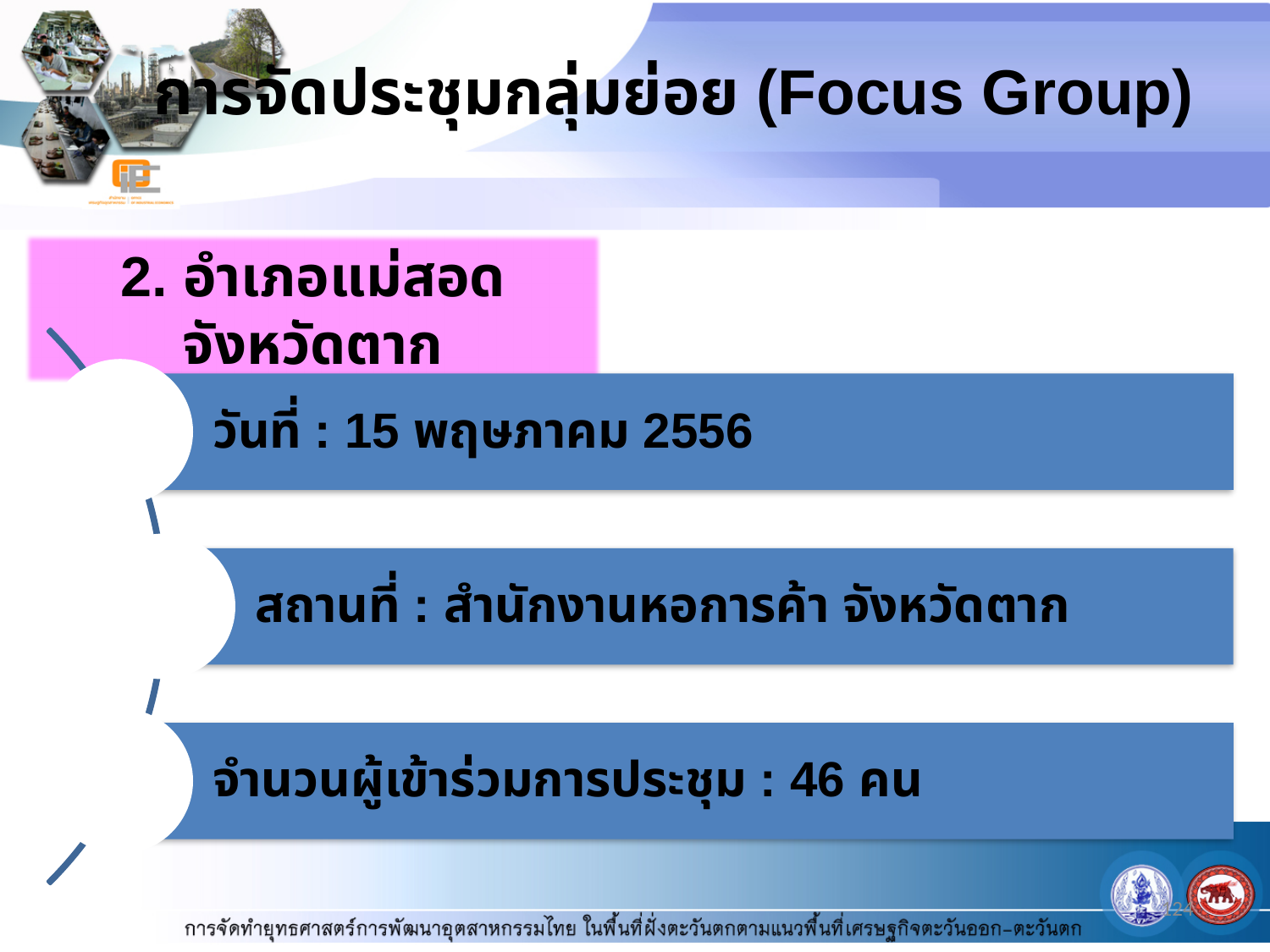

# การจัดประชุมกลุ่มย่อย (Focus Group)
2. อำเภอแม่สอด จังหวัดตาก
วันที่ : 15 พฤษภาคม 2556
สถานที่ : สำนักงานหอการค้า จังหวัดตาก
จำนวนผู้เข้าร่วมการประชุม : 46 คน
124